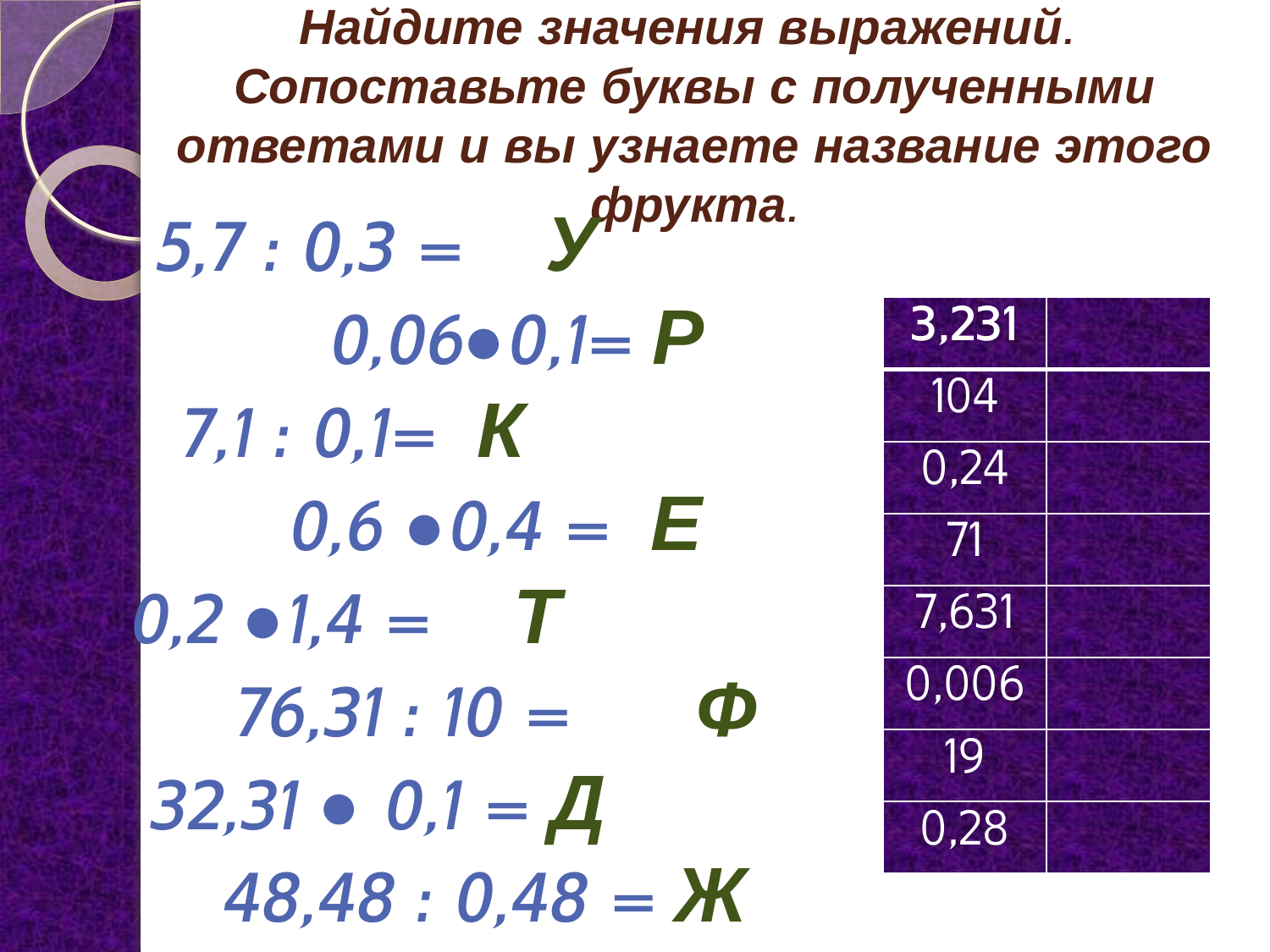

# Найдите значения выражений. Сопоставьте буквы с полученными ответами и вы узнаете название этого фрукта.
5,7 : 0,3 =    У
    0,06●0,1= Р
7,1 : 0,1=  К
  0,6 ●0,4 =  Е
0,2 ●1,4 =    Т
  76,31 : 10 =      Ф
32,31 ● 0,1 = Д
 48,48 : 0,48 = Ж
| 3,231 |  |
| --- | --- |
| 104 |  |
| 0,24 |  |
| 71 |  |
| 7,631 |  |
| 0,006 |  |
| 19 |  |
| 0,28 |  |